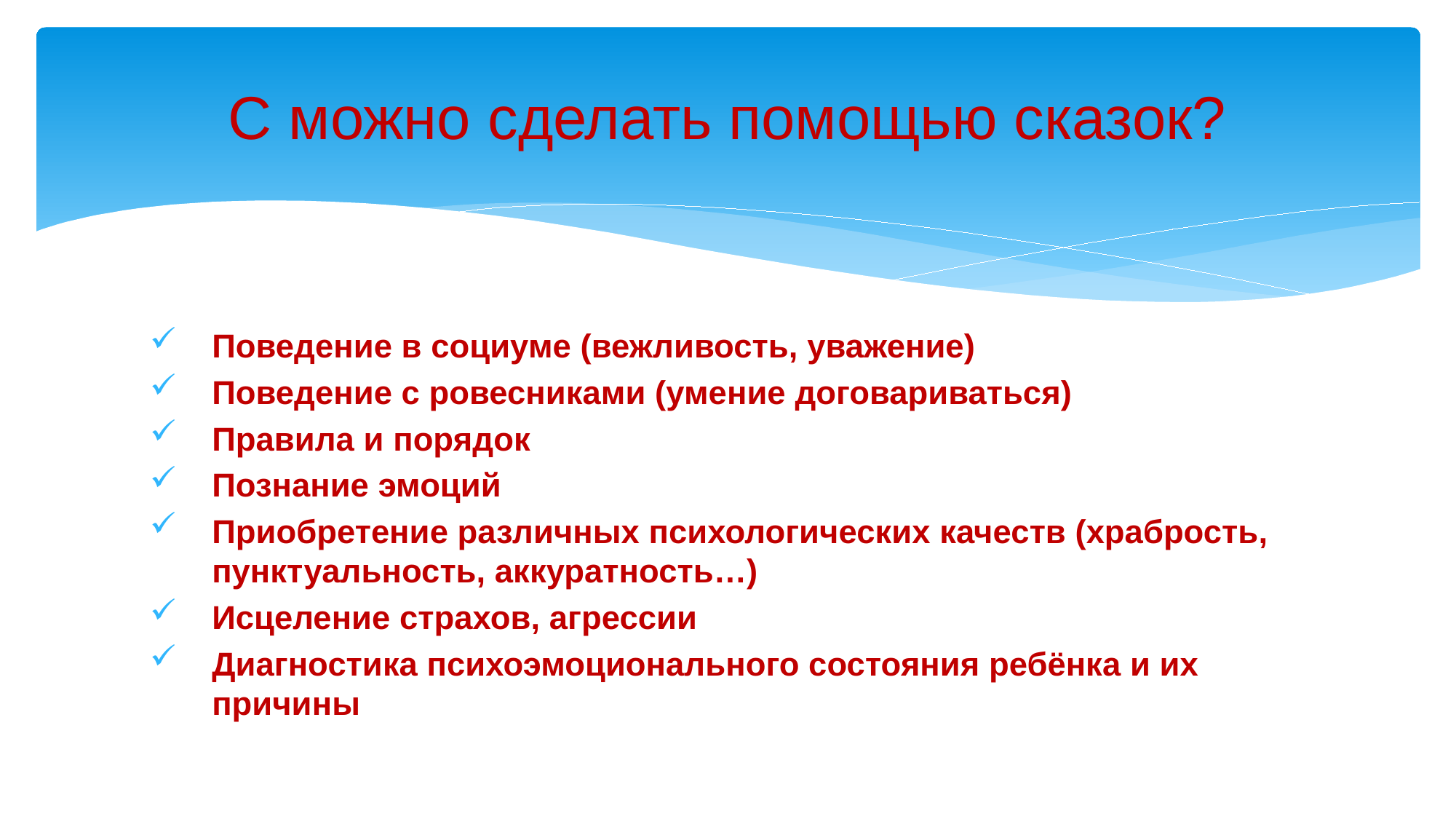

# С можно сделать помощью сказок?
Поведение в социуме (вежливость, уважение)
Поведение с ровесниками (умение договариваться)
Правила и порядок
Познание эмоций
Приобретение различных психологических качеств (храбрость, пунктуальность, аккуратность…)
Исцеление страхов, агрессии
Диагностика психоэмоционального состояния ребёнка и их причины